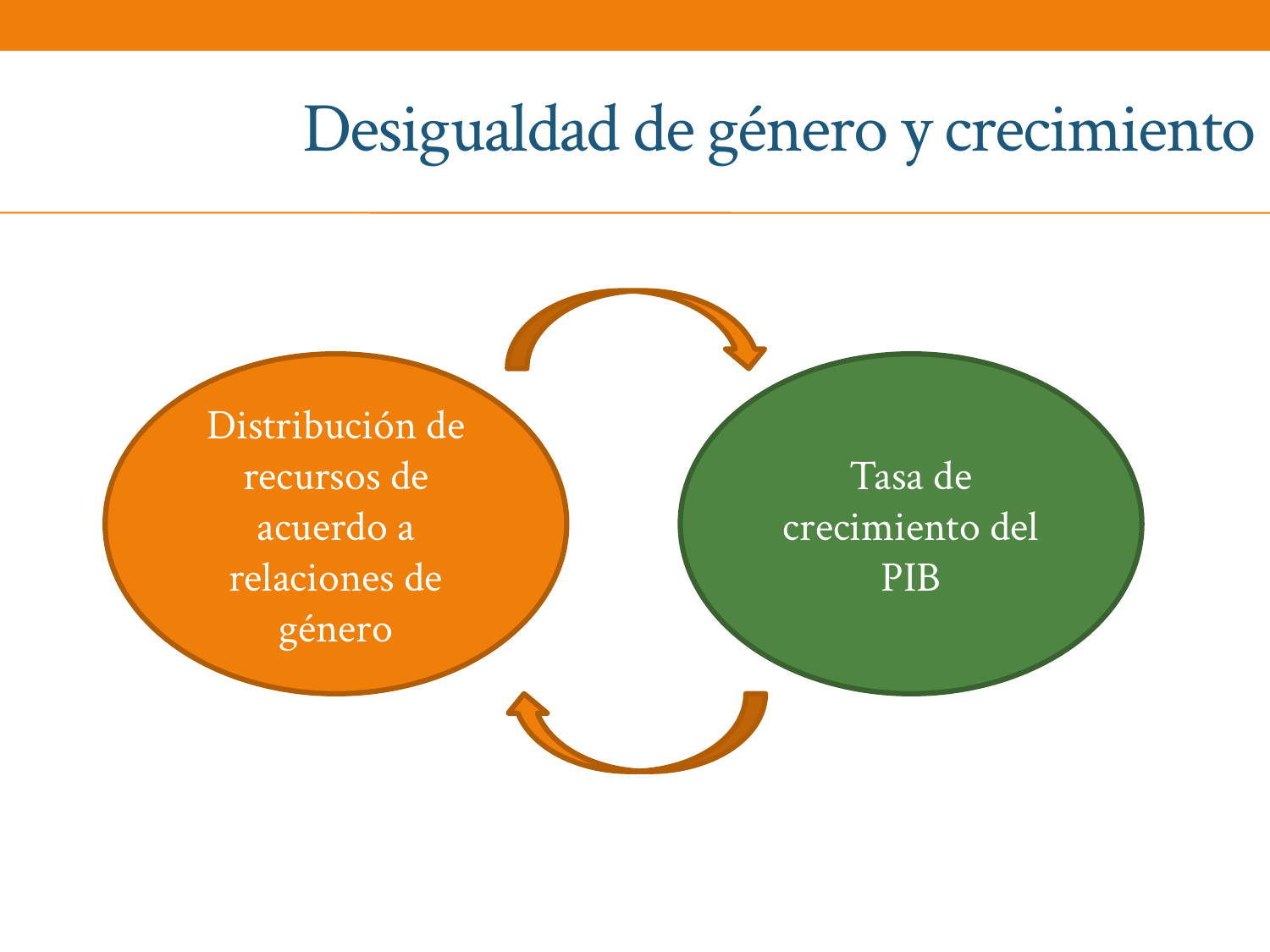

# Desigualdad de género y crecimiento

Distribución de recursos de acuerdo a relaciones de género
Tasa de crecimiento del PIB